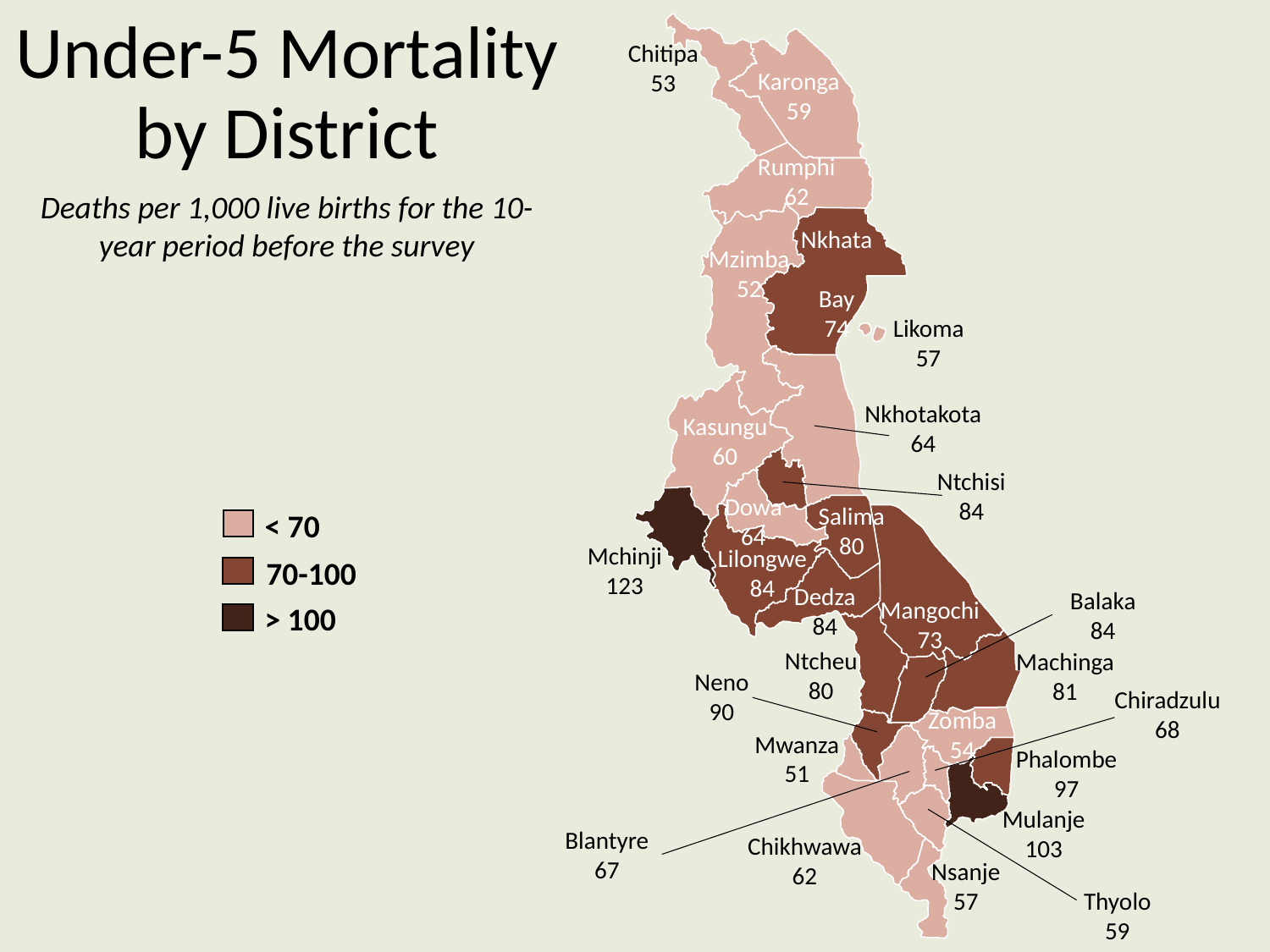

# Under-5 Mortality by District

Chitipa
53
Karonga
59

Rumphi
62
Deaths per 1,000 live births for the 10-year period before the survey

Nkhata
Bay
74
Mzimba
52
Likoma
57

Nkhotakota
64
Kasungu
60

Ntchisi
84

Dowa
64

Salima
80

< 70

Mchinji
123
Lilongwe
84
 70-100

Dedza
84
Balaka
84
Mangochi
73
> 100

Ntcheu
80
Machinga
81

Neno
90
Chiradzulu
68
Zomba
54

Mwanza
51

Phalombe
97

Mulanje
103
Blantyre
67
Chikhwawa
62

Nsanje
57
Thyolo
59